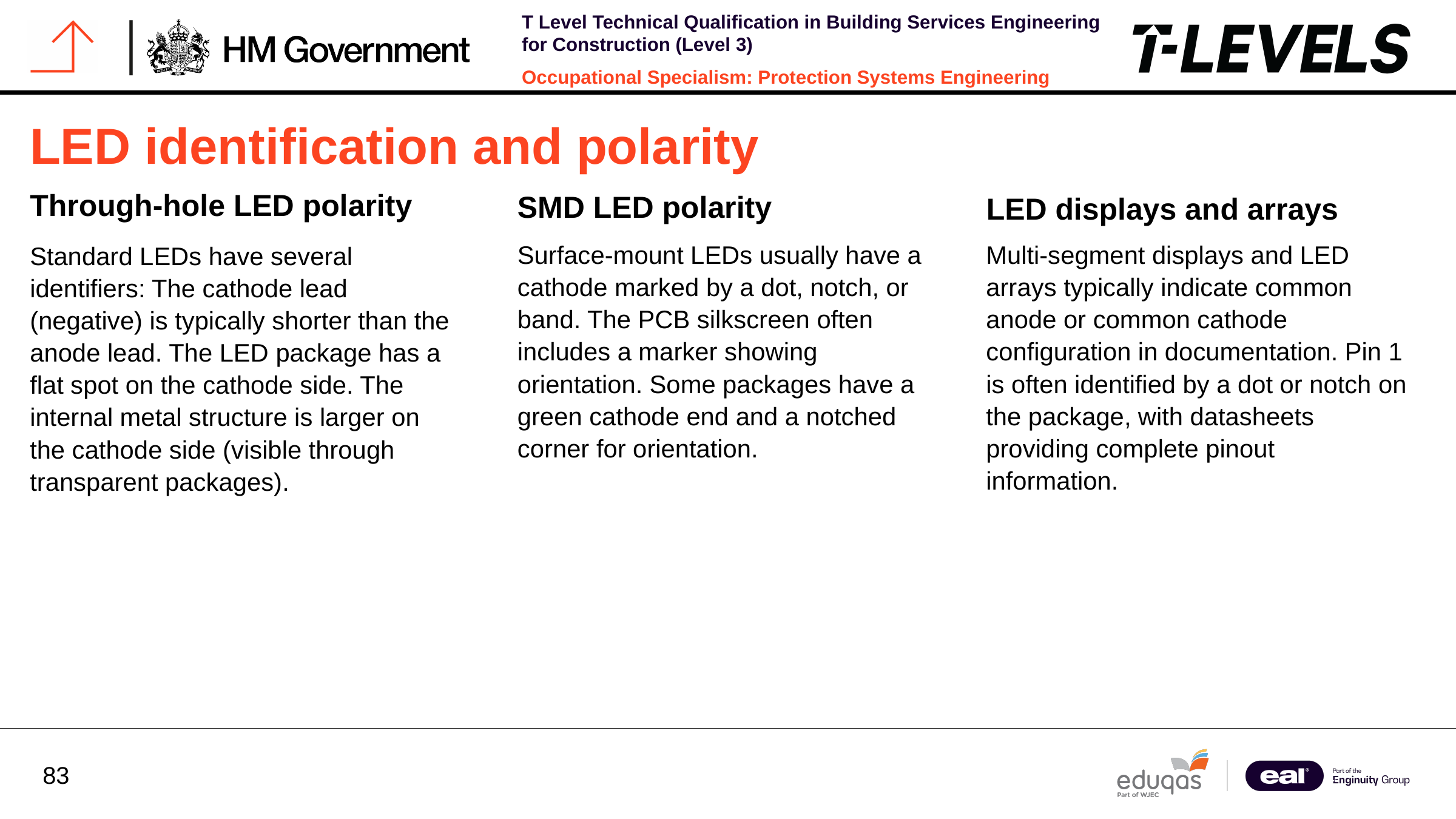

LED identification and polarity
Through-hole LED polarity
SMD LED polarity
LED displays and arrays
Surface-mount LEDs usually have a cathode marked by a dot, notch, or band. The PCB silkscreen often includes a marker showing orientation. Some packages have a green cathode end and a notched corner for orientation.
Multi-segment displays and LED arrays typically indicate common anode or common cathode configuration in documentation. Pin 1 is often identified by a dot or notch on the package, with datasheets providing complete pinout information.
Standard LEDs have several identifiers: The cathode lead (negative) is typically shorter than the anode lead. The LED package has a flat spot on the cathode side. The internal metal structure is larger on the cathode side (visible through transparent packages).